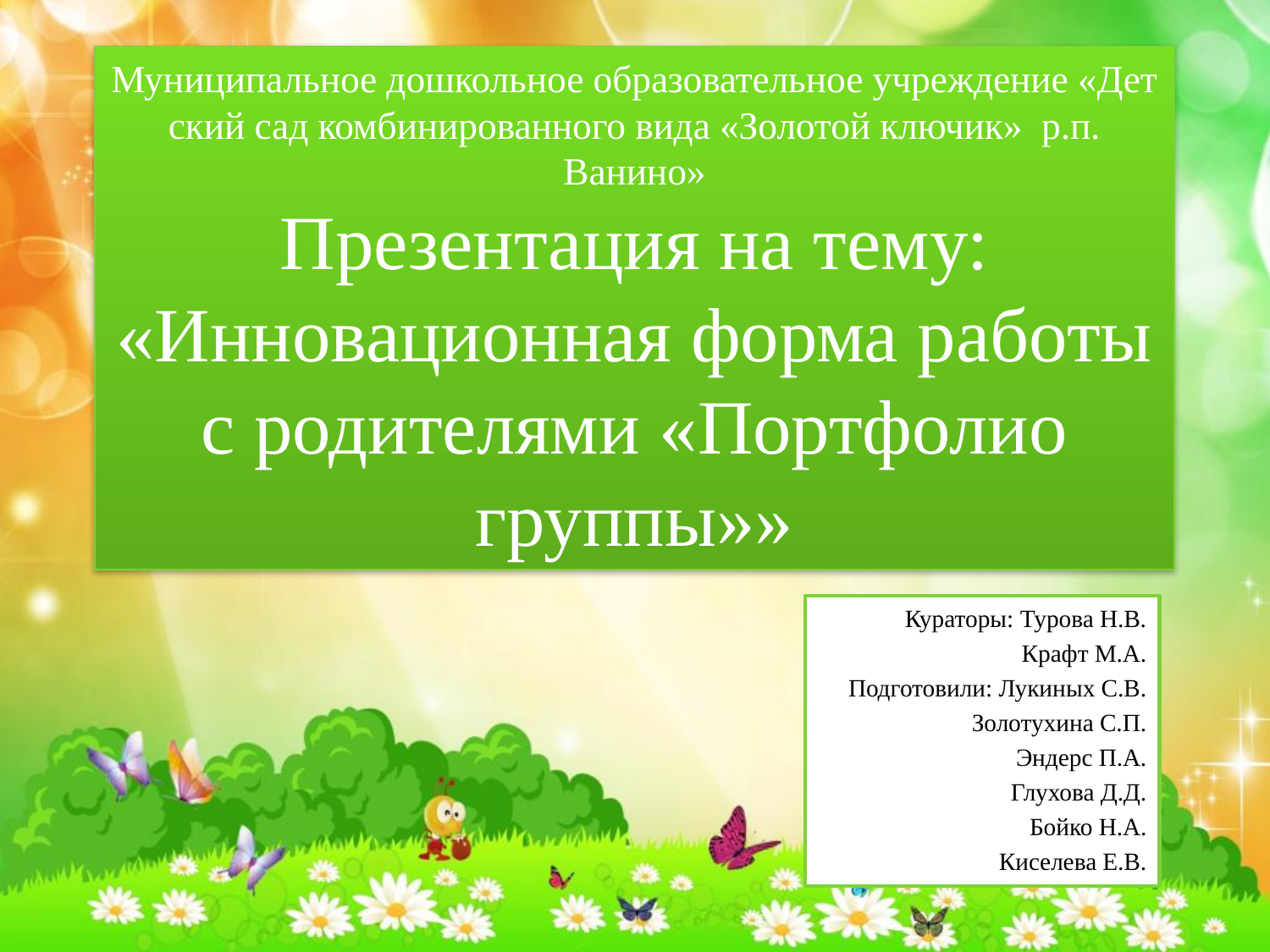

# Муниципальное дошкольное образовательное учреждение «Детский сад комбинированного вида «Золотой ключик»  р.п. Ванино» Презентация на тему: «Инновационная форма работы с родителями «Портфолио группы»»
Кураторы: Турова Н.В.
Крафт М.А.
Подготовили: Лукиных С.В.
Золотухина С.П.
Эндерс П.А.
Глухова Д.Д.
Бойко Н.А.
Киселева Е.В.